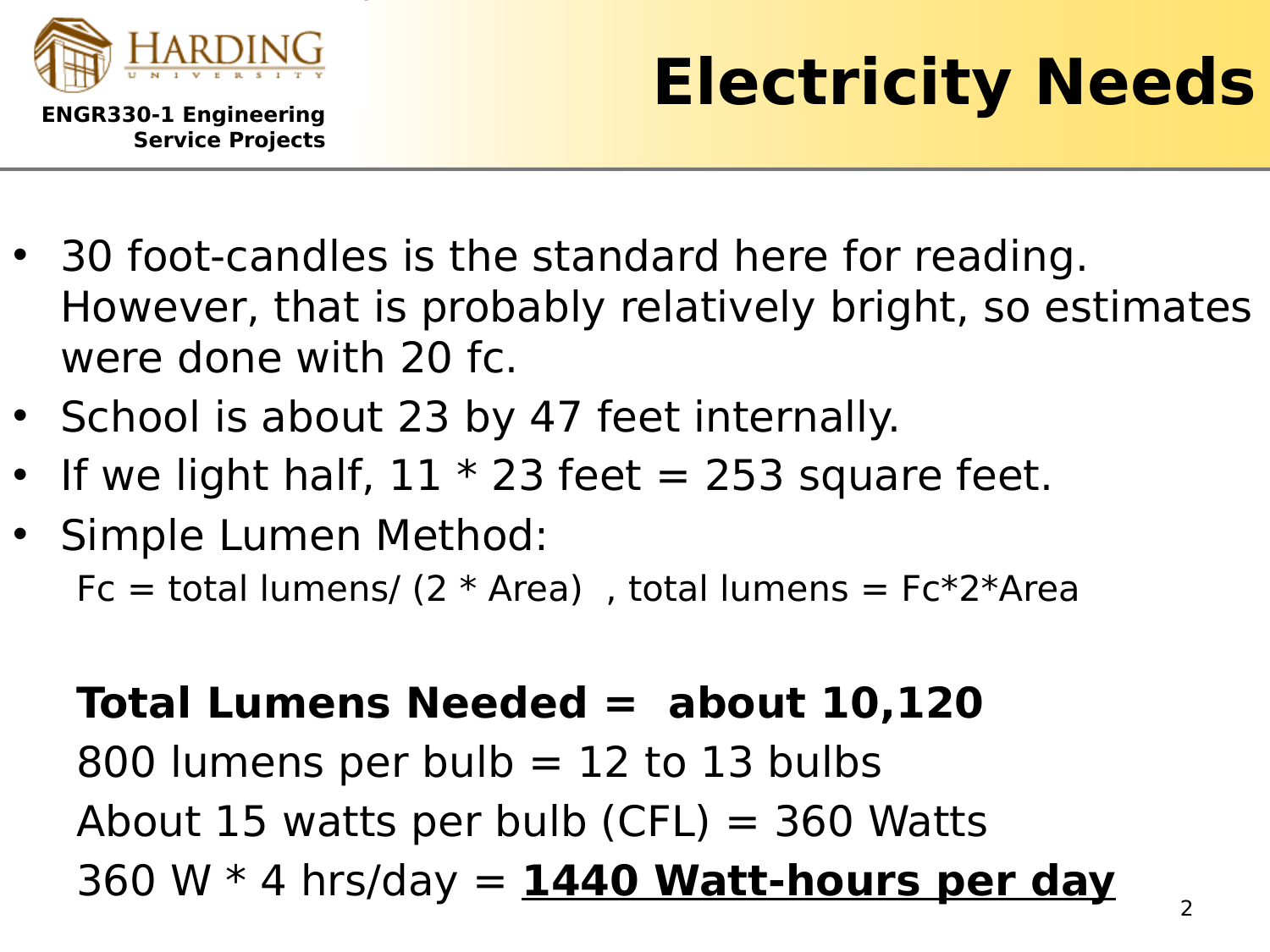

# Electricity Needs
30 foot-candles is the standard here for reading.  However, that is probably relatively bright, so estimates were done with 20 fc.
School is about 23 by 47 feet internally.
If we light half, 11 * 23 feet = 253 square feet.
Simple Lumen Method:
Fc = total lumens/ (2 * Area)  , total lumens = Fc*2*Area

Total Lumens Needed =  about 10,120
800 lumens per bulb = 12 to 13 bulbs
About 15 watts per bulb (CFL) = 360 Watts
360 W * 4 hrs/day = 1440 Watt-hours per day
2